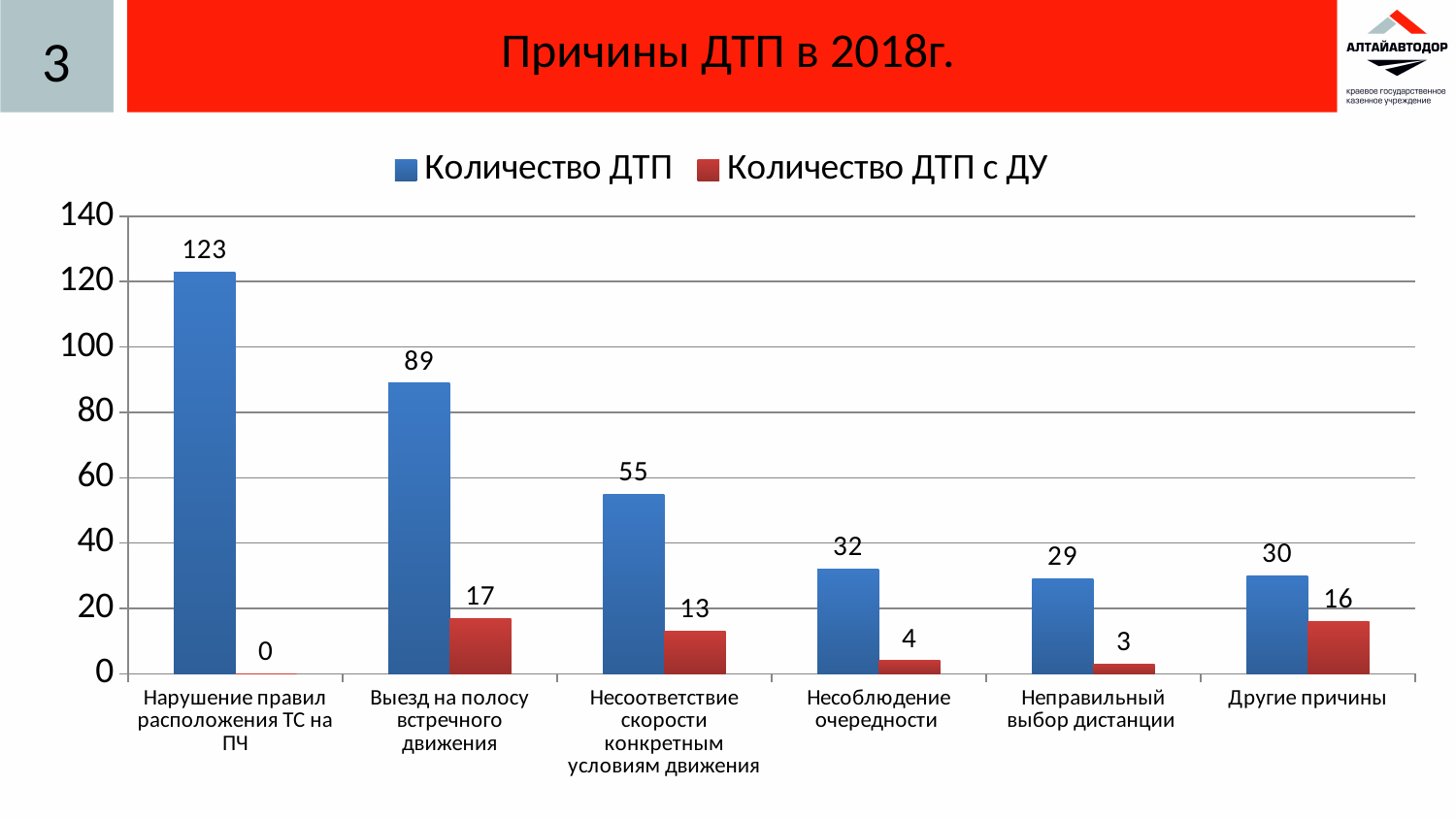

# Причины ДТП в 2018г.
3

### Chart

| Category | Количество ДТП | Количество ДТП с ДУ |
|---|---|---|
| Нарушение правил расположения ТС на ПЧ | 123.0 | 0.0 |
| Выезд на полосу встречного движения | 89.0 | 17.0 |
| Несоответствие скорости конкретным условиям движения | 55.0 | 13.0 |
| Несоблюдение очередности  | 32.0 | 4.0 |
| Неправильный выбор дистанции  | 29.0 | 3.0 |
| Другие причины | 30.0 | 16.0 |